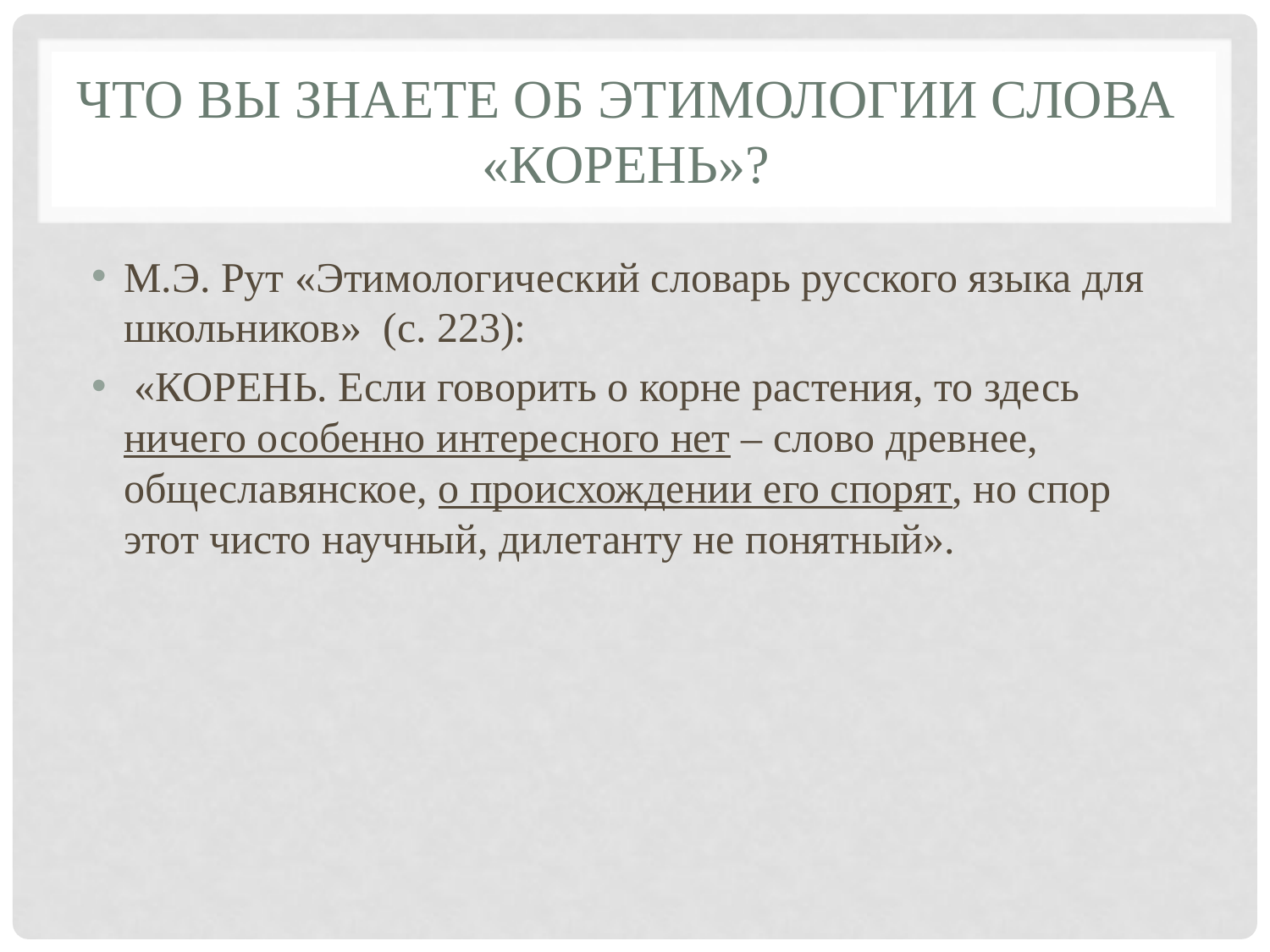

# Что вы знаете об этимологии слова  «корень»?
М.Э. Рут «Этимологический словарь русского языка для школьников»  (с. 223):
 «КОРЕНЬ. Если говорить о корне растения, то здесь ничего особенно интересного нет – слово древнее, общеславянское, о происхождении его спорят, но спор этот чисто научный, дилетанту не понятный».